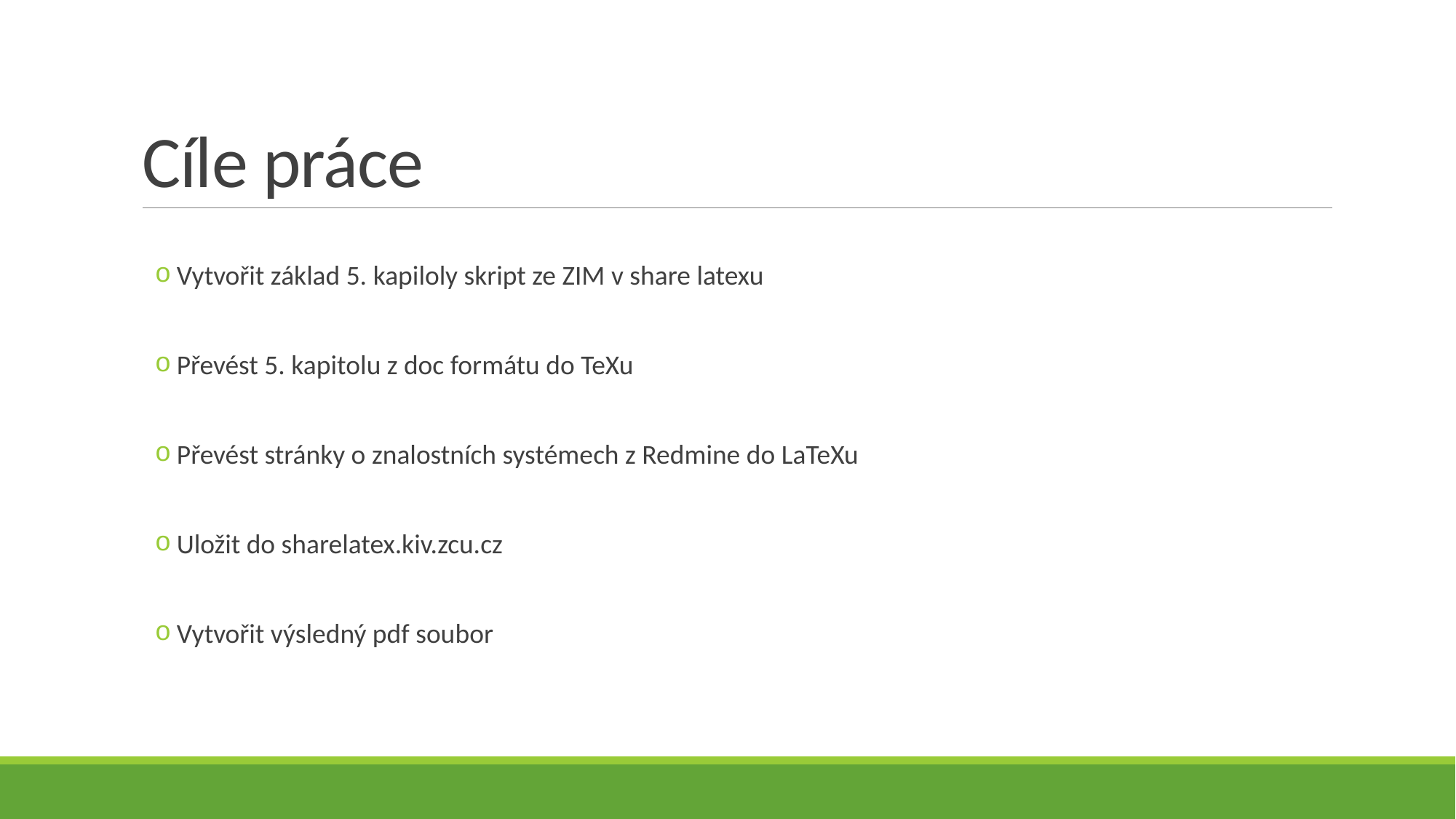

# Cíle práce

Vytvořit základ 5. kapiloly skript ze ZIM v share latexu

Převést 5. kapitolu z doc formátu do TeXu

Převést stránky o znalostních systémech z Redmine do LaTeXu

Uložit do sharelatex.kiv.zcu.cz

Vytvořit výsledný pdf soubor